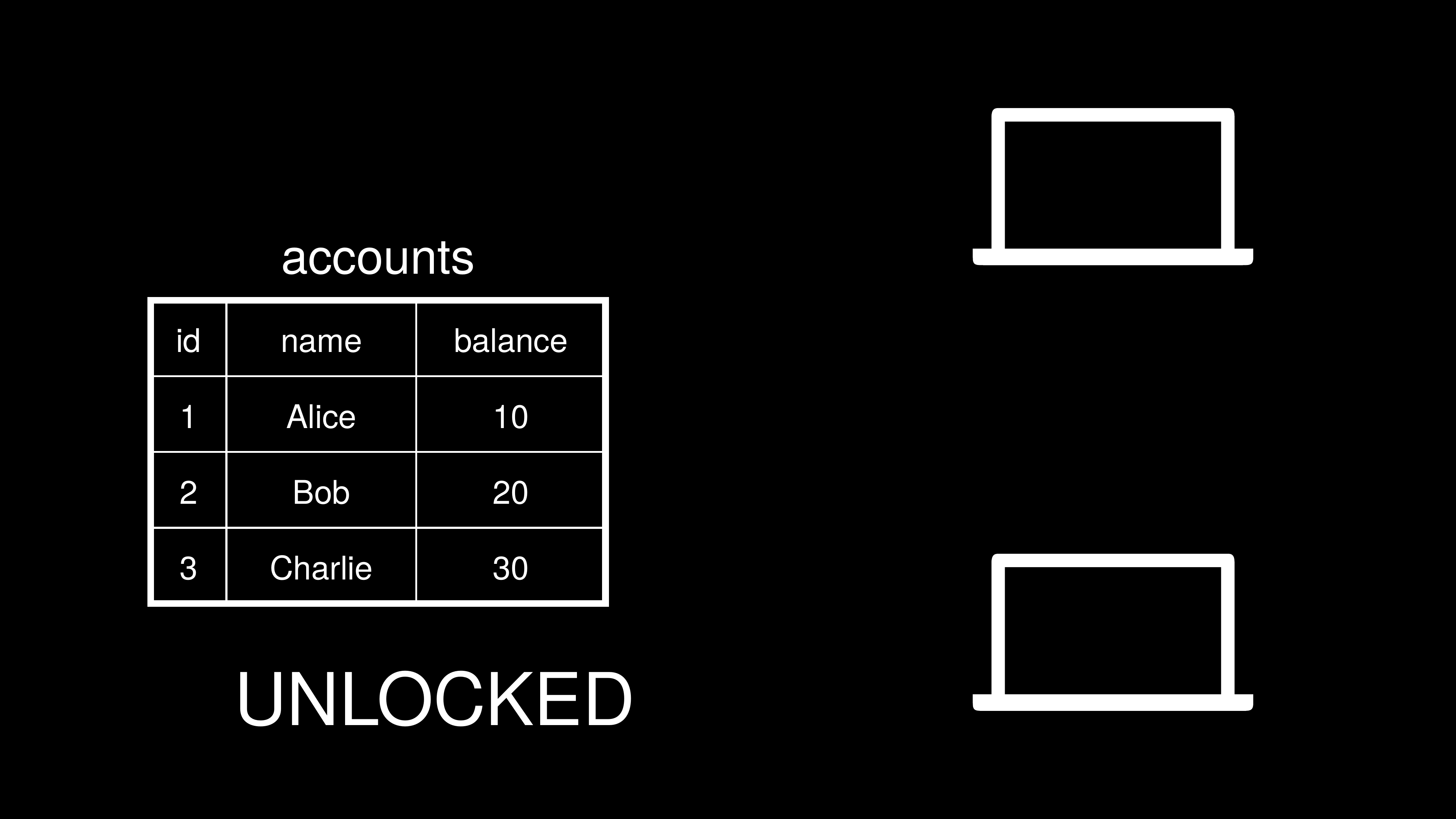

accounts
| id | name | balance |
| --- | --- | --- |
| 1 | Alice | 10 |
| 2 | Bob | 20 |
| 3 | Charlie | 30 |

UNLOCKED